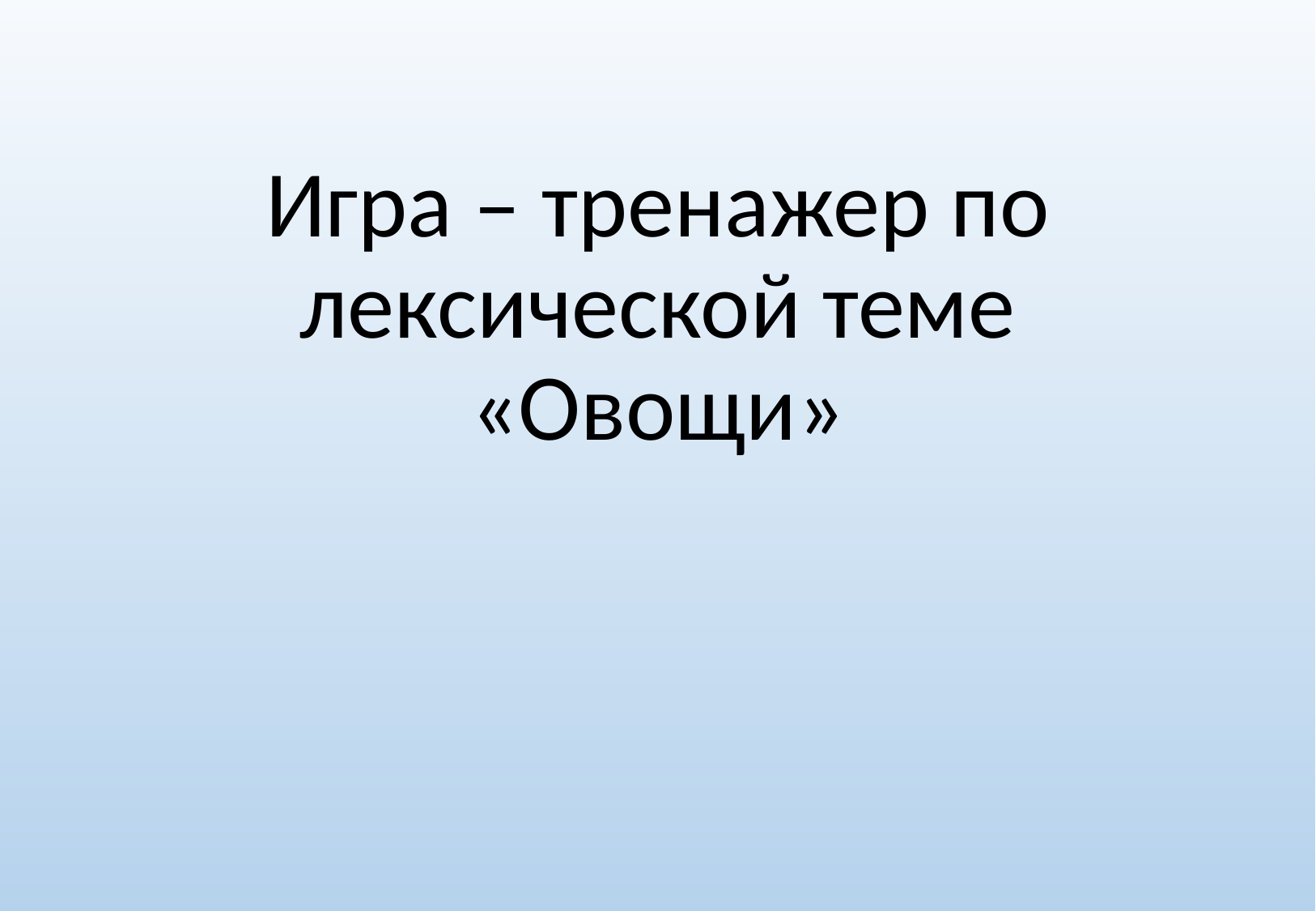

# Игра – тренажер по лексической теме «Овощи»